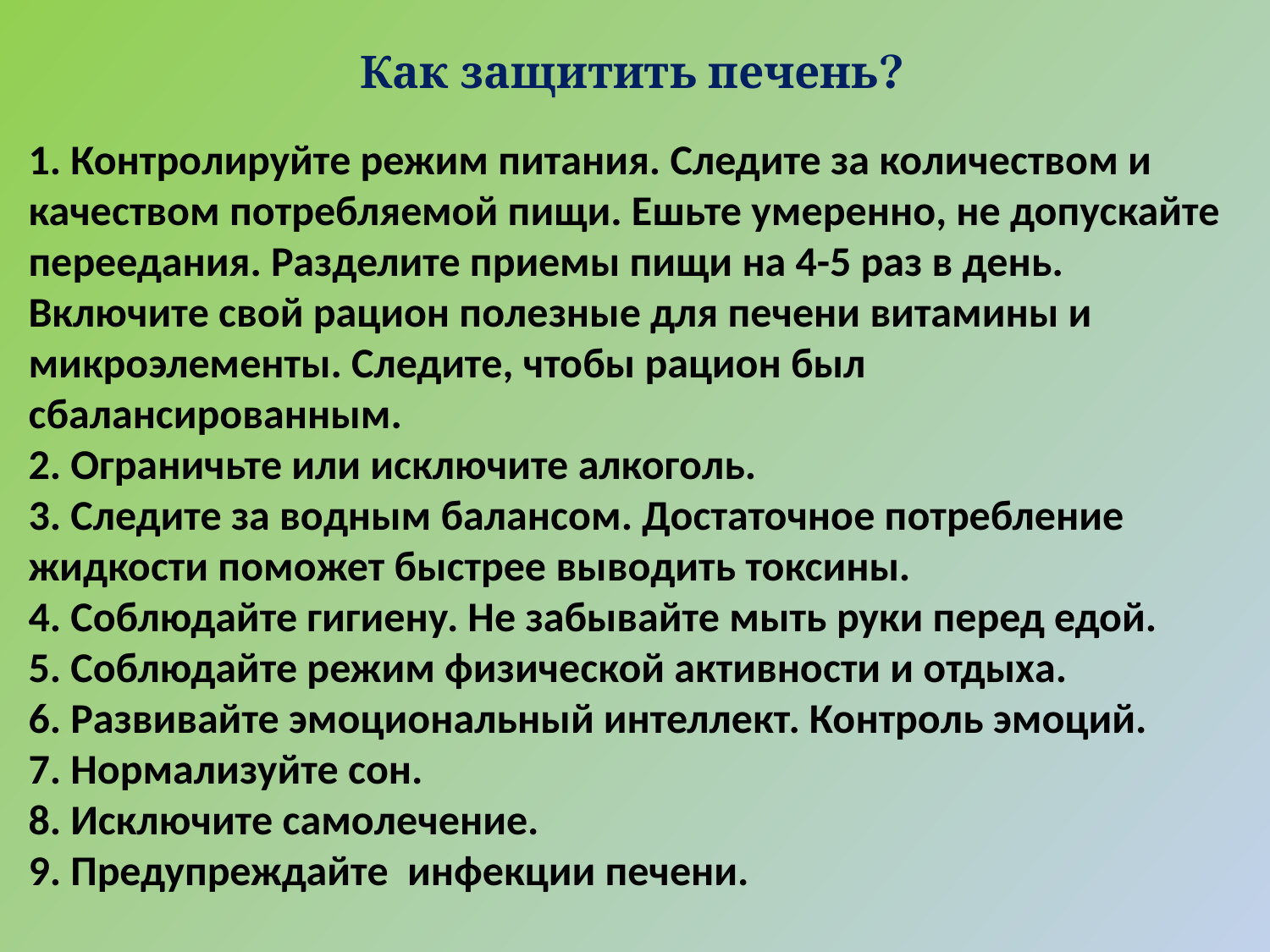

# Как защитить печень?
1. Контролируйте режим питания. Следите за количеством и качеством потребляемой пищи. Ешьте умеренно, не допускайте переедания. Разделите приемы пищи на 4-5 раз в день.
Включите свой рацион полезные для печени витамины и микроэлементы. Следите, чтобы рацион был сбалансированным.
2. Ограничьте или исключите алкоголь.
3. Следите за водным балансом. Достаточное потребление жидкости поможет быстрее выводить токсины.
4. Соблюдайте гигиену. Не забывайте мыть руки перед едой.
5. Соблюдайте режим физической активности и отдыха.
6. Развивайте эмоциональный интеллект. Контроль эмоций.
7. Нормализуйте сон.
8. Исключите самолечение.
9. Предупреждайте  инфекции печени.